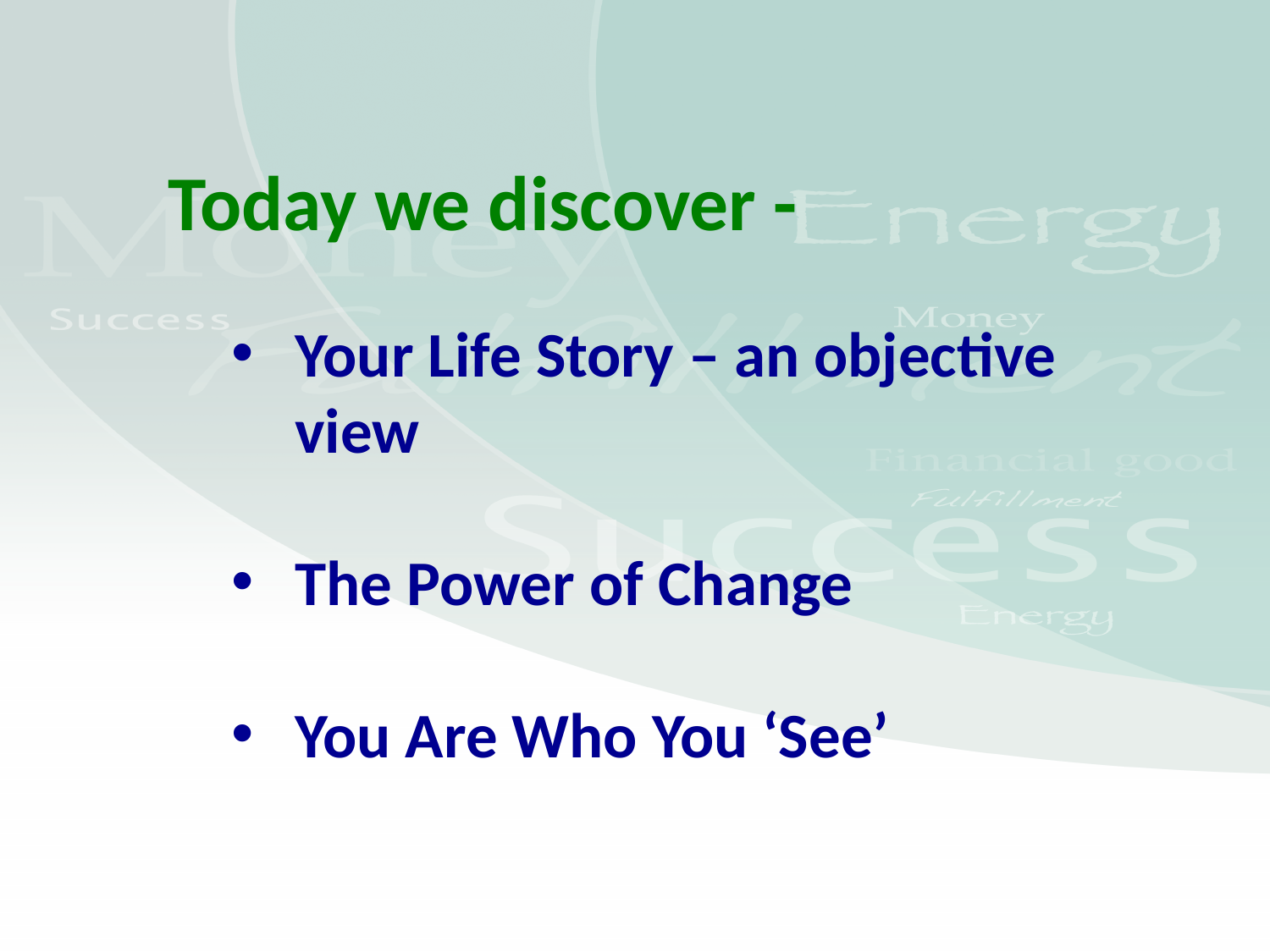

Today we discover -

Your Life Story – an objective view

The Power of Change

You Are Who You ‘See’